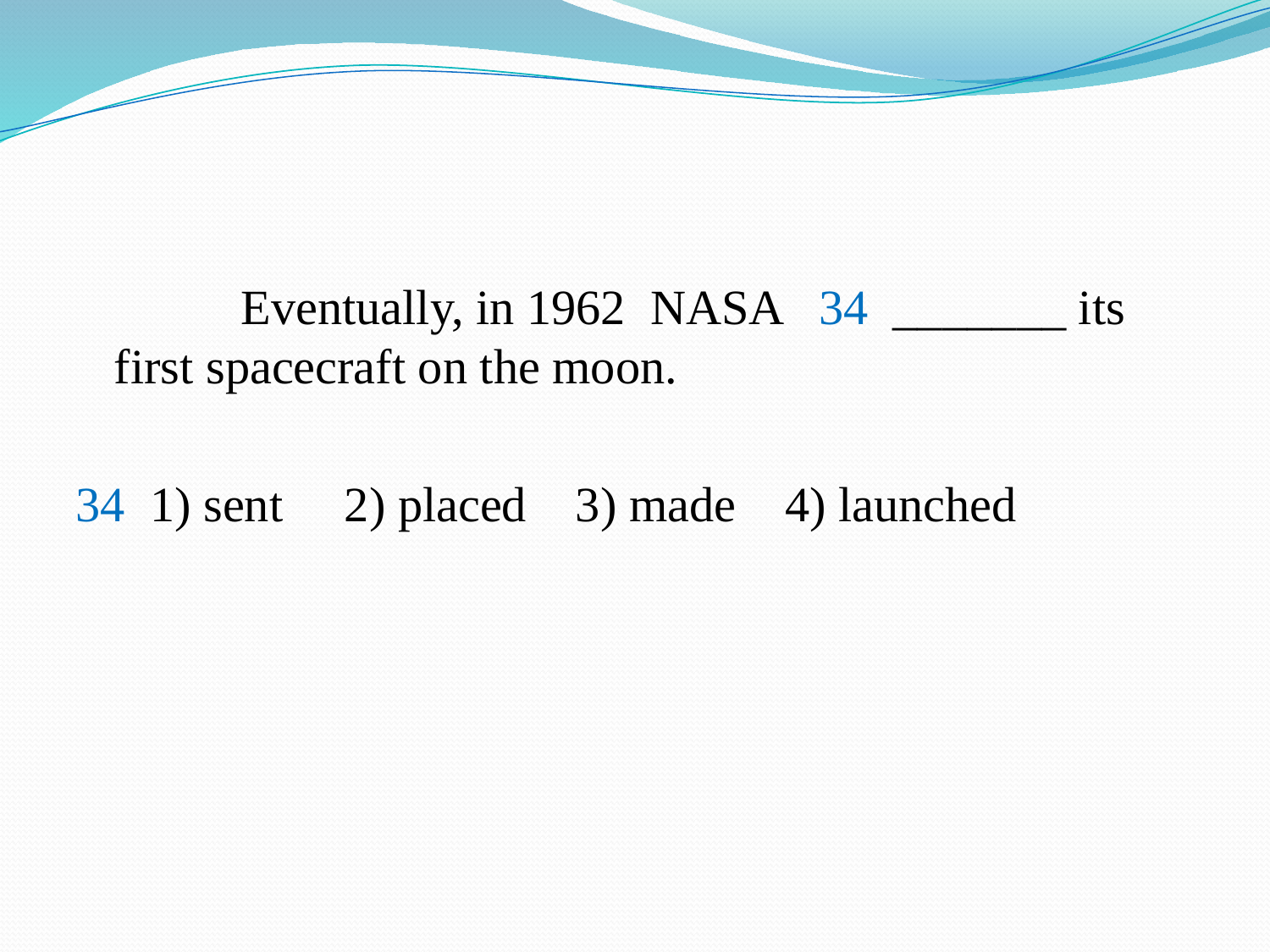

#
		Eventually, in 1962  NASA   34  _______ its first spacecraft on the moon.

34  1) sent     2) placed    3) made    4) launched